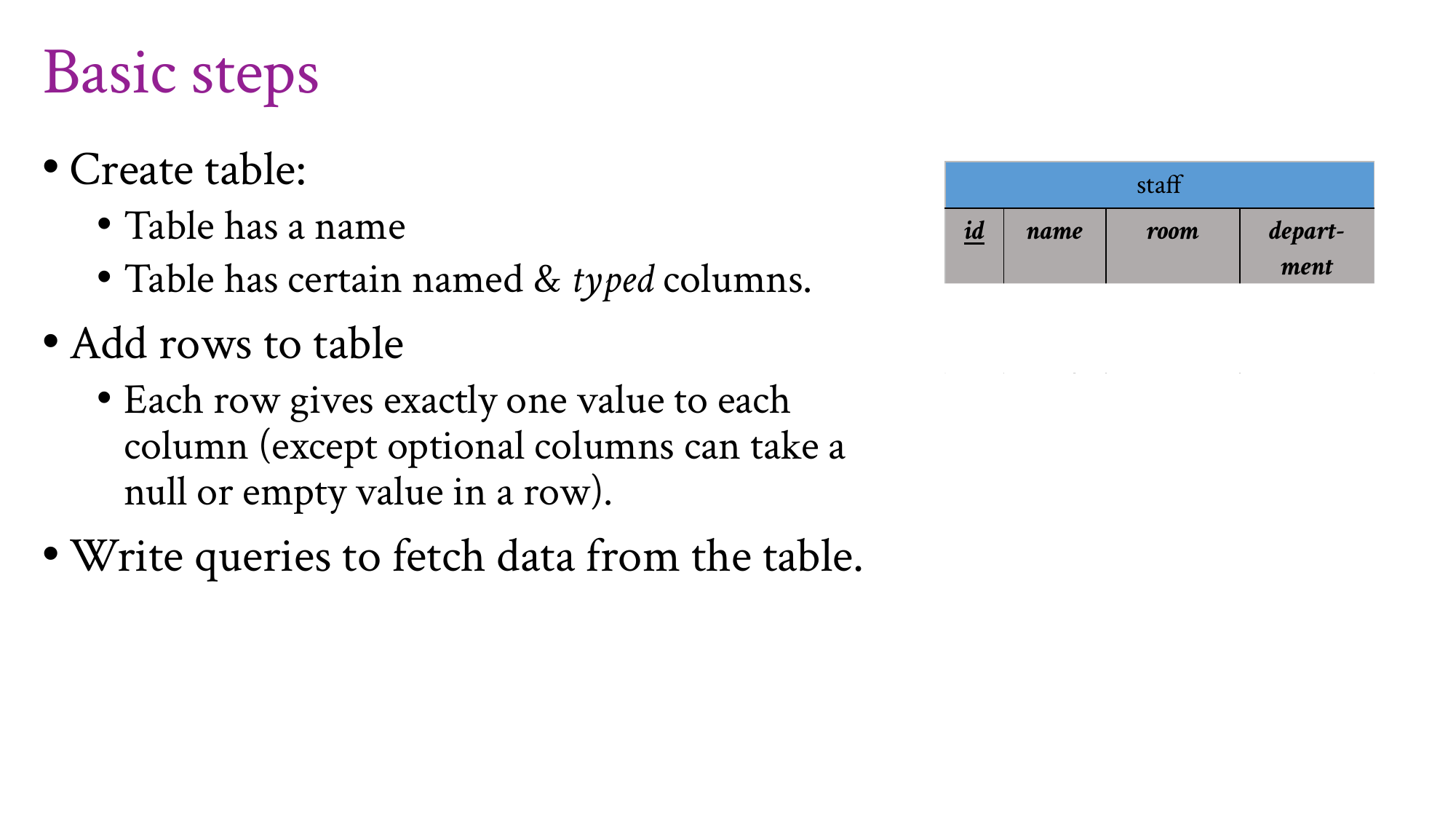

# Basic steps
Create table:
Table has a name
Table has certain named & typed columns.
Add rows to table
Each row gives exactly one value to each column (except optional columns can take a null or empty value in a row).
Write queries to fetch data from the table.
| staff |  |  |  |
| --- | --- | --- | --- |
| id | name | room | depart-ment |
| 11 | Bob | 100 | 1 |
| 20 | Betsy | 100 | 2 |
| 21 | Fran | 101 | 1 |
| 22 | Frank | 102 | 4 |
| 35 | Sarah | 200 | 5 |
| 40 | Sam | 10 | 7 |
| 54 | Pat | 102 | 2 |